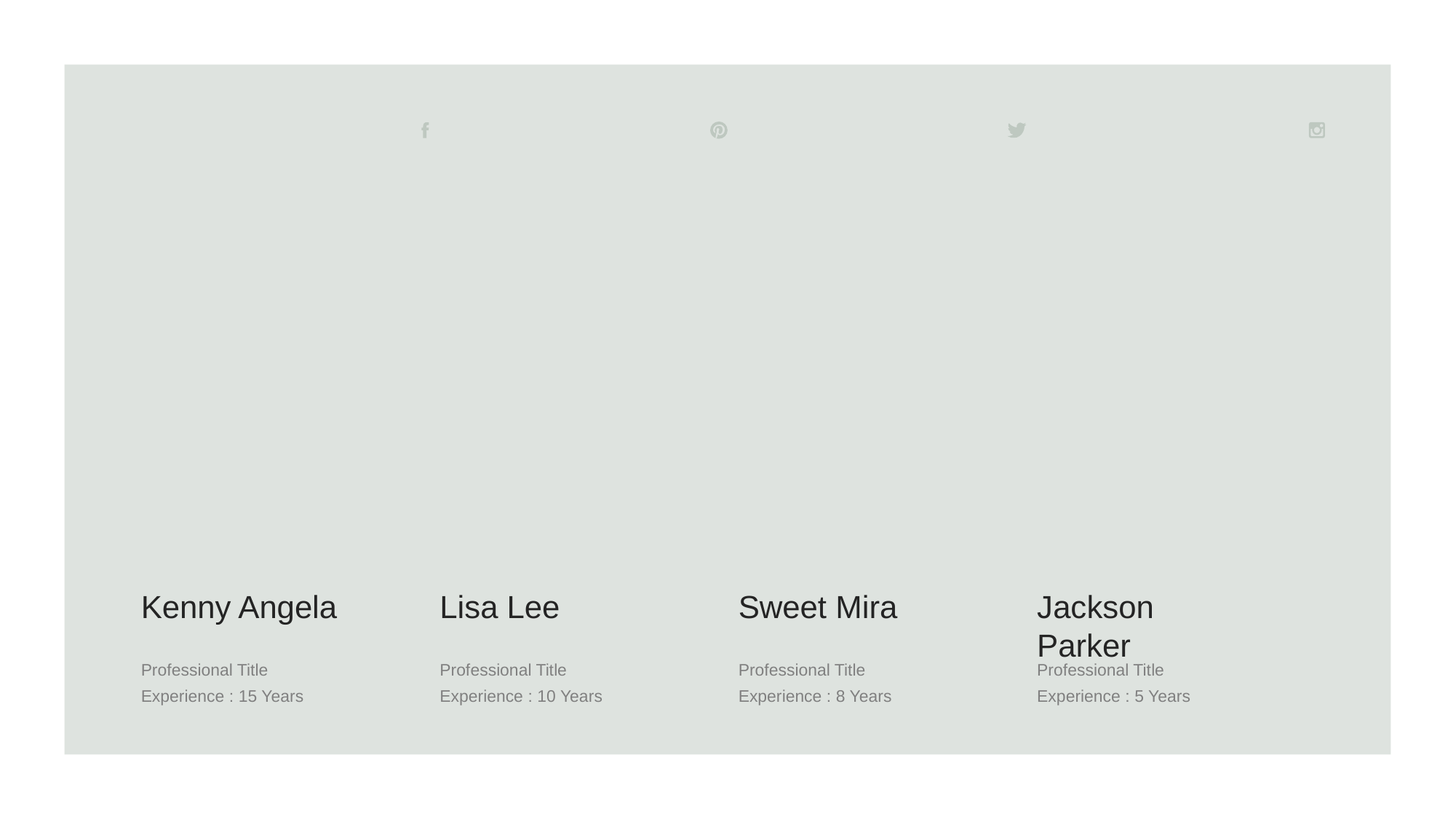

Kenny Angela
Lisa Lee
Sweet Mira
Jackson Parker
Professional Title
Experience : 15 Years
Professional Title
Experience : 10 Years
Professional Title
Experience : 8 Years
Professional Title
Experience : 5 Years